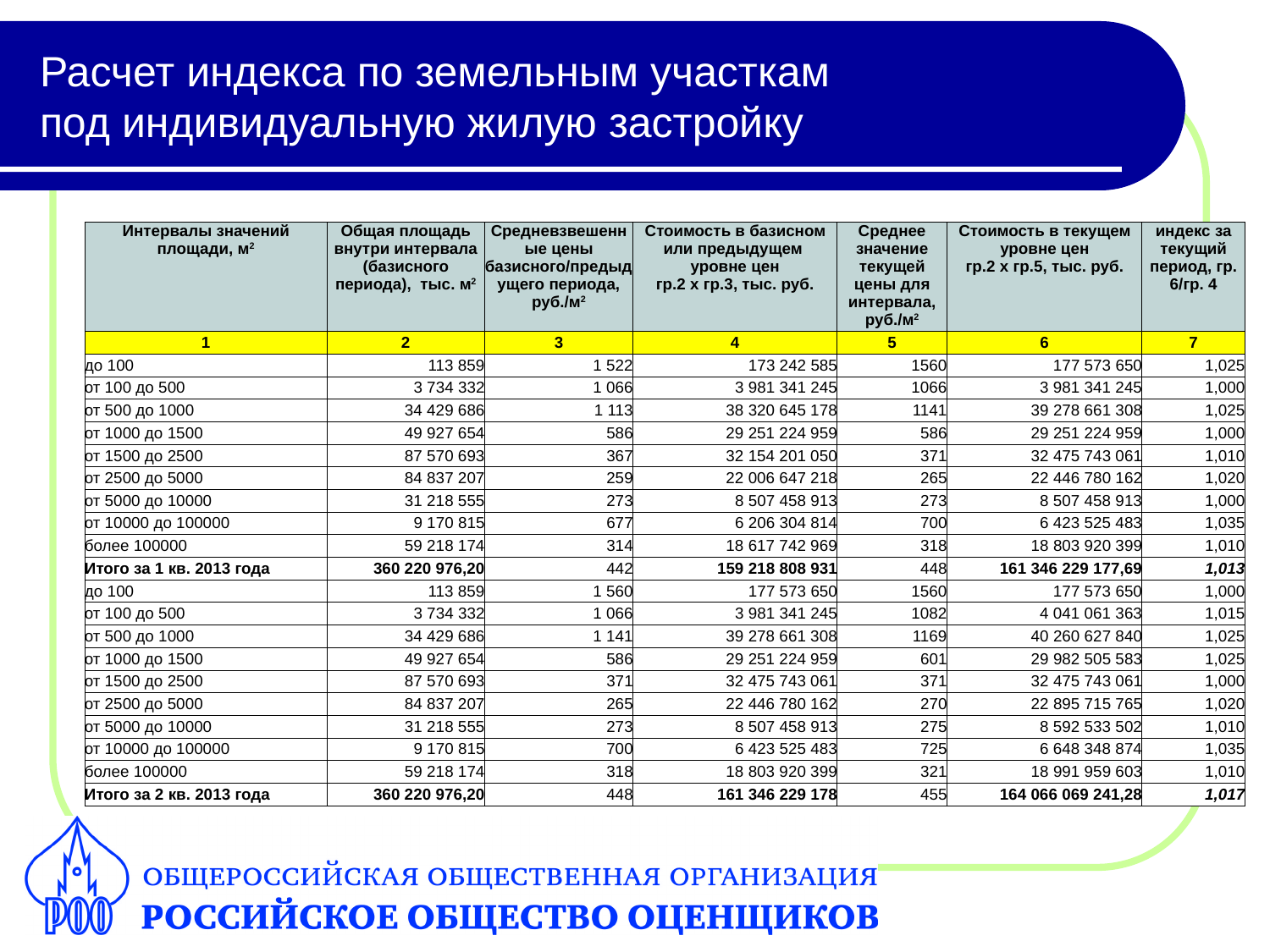

# Расчет индекса по земельным участкам под индивидуальную жилую застройку
| Интервалы значений площади, м2 | Общая площадь внутри интервала (базисного периода), тыс. м2 | Средневзвешенные цены базисного/предыдущего периода, руб./м2 | Стоимость в базисном или предыдущем уровне цен гр.2 х гр.3, тыс. руб. | Среднее значение текущей цены для интервала, руб./м2 | Стоимость в текущем уровне цен гр.2 х гр.5, тыс. руб. | индекс за текущий период, гр. 6/гр. 4 |
| --- | --- | --- | --- | --- | --- | --- |
| 1 | 2 | 3 | 4 | 5 | 6 | 7 |
| до 100 | 113 859 | 1 522 | 173 242 585 | 1560 | 177 573 650 | 1,025 |
| от 100 до 500 | 3 734 332 | 1 066 | 3 981 341 245 | 1066 | 3 981 341 245 | 1,000 |
| от 500 до 1000 | 34 429 686 | 1 113 | 38 320 645 178 | 1141 | 39 278 661 308 | 1,025 |
| от 1000 до 1500 | 49 927 654 | 586 | 29 251 224 959 | 586 | 29 251 224 959 | 1,000 |
| от 1500 до 2500 | 87 570 693 | 367 | 32 154 201 050 | 371 | 32 475 743 061 | 1,010 |
| от 2500 до 5000 | 84 837 207 | 259 | 22 006 647 218 | 265 | 22 446 780 162 | 1,020 |
| от 5000 до 10000 | 31 218 555 | 273 | 8 507 458 913 | 273 | 8 507 458 913 | 1,000 |
| от 10000 до 100000 | 9 170 815 | 677 | 6 206 304 814 | 700 | 6 423 525 483 | 1,035 |
| более 100000 | 59 218 174 | 314 | 18 617 742 969 | 318 | 18 803 920 399 | 1,010 |
| Итого за 1 кв. 2013 года | 360 220 976,20 | 442 | 159 218 808 931 | 448 | 161 346 229 177,69 | 1,013 |
| до 100 | 113 859 | 1 560 | 177 573 650 | 1560 | 177 573 650 | 1,000 |
| от 100 до 500 | 3 734 332 | 1 066 | 3 981 341 245 | 1082 | 4 041 061 363 | 1,015 |
| от 500 до 1000 | 34 429 686 | 1 141 | 39 278 661 308 | 1169 | 40 260 627 840 | 1,025 |
| от 1000 до 1500 | 49 927 654 | 586 | 29 251 224 959 | 601 | 29 982 505 583 | 1,025 |
| от 1500 до 2500 | 87 570 693 | 371 | 32 475 743 061 | 371 | 32 475 743 061 | 1,000 |
| от 2500 до 5000 | 84 837 207 | 265 | 22 446 780 162 | 270 | 22 895 715 765 | 1,020 |
| от 5000 до 10000 | 31 218 555 | 273 | 8 507 458 913 | 275 | 8 592 533 502 | 1,010 |
| от 10000 до 100000 | 9 170 815 | 700 | 6 423 525 483 | 725 | 6 648 348 874 | 1,035 |
| более 100000 | 59 218 174 | 318 | 18 803 920 399 | 321 | 18 991 959 603 | 1,010 |
| Итого за 2 кв. 2013 года | 360 220 976,20 | 448 | 161 346 229 178 | 455 | 164 066 069 241,28 | 1,017 |